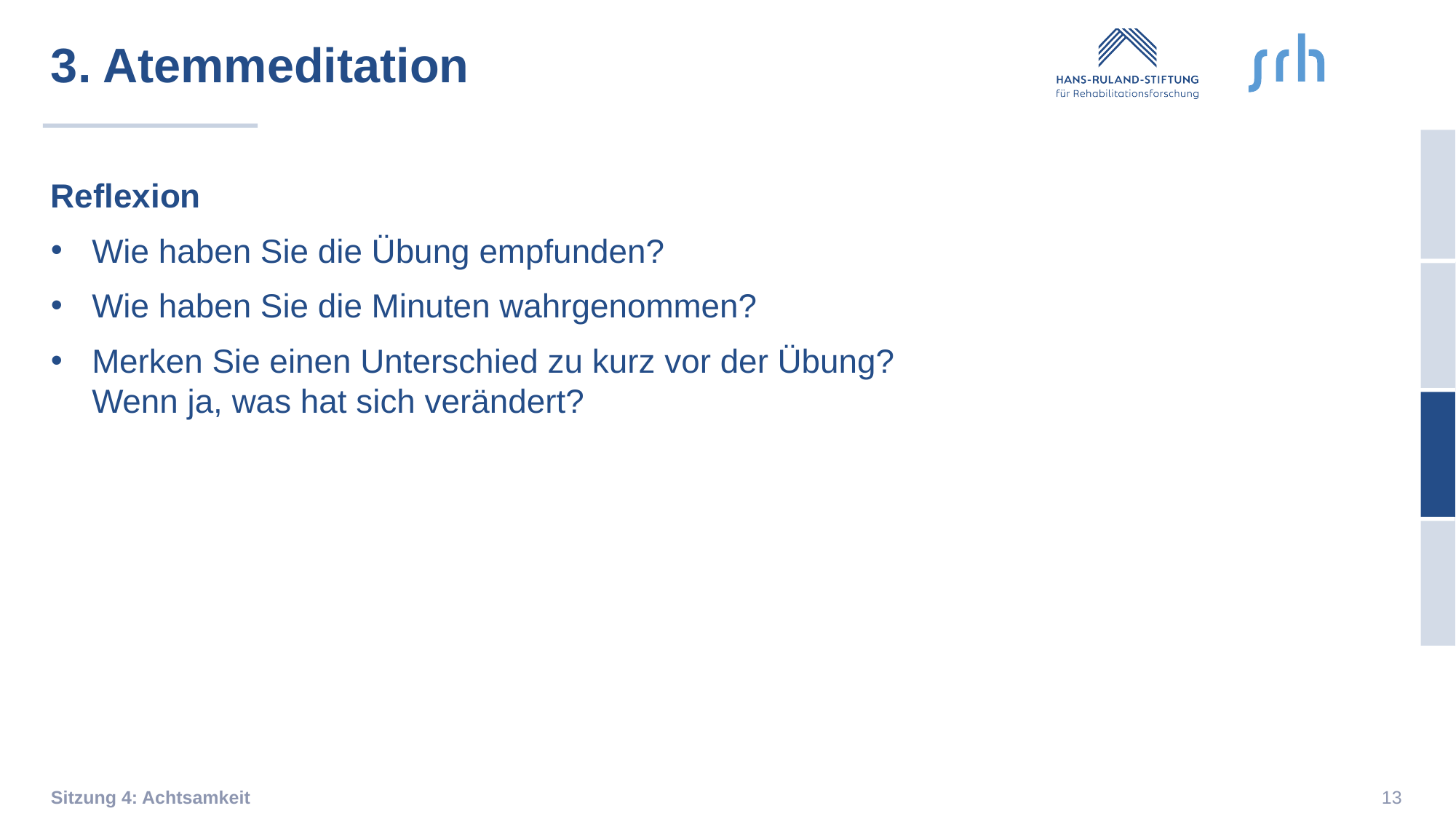

# 3. Atemmeditation
Reflexion
Wie haben Sie die Übung empfunden?
Wie haben Sie die Minuten wahrgenommen?
Merken Sie einen Unterschied zu kurz vor der Übung?
Wenn ja, was hat sich verändert?

Sitzung 4: Achtsamkeit
13